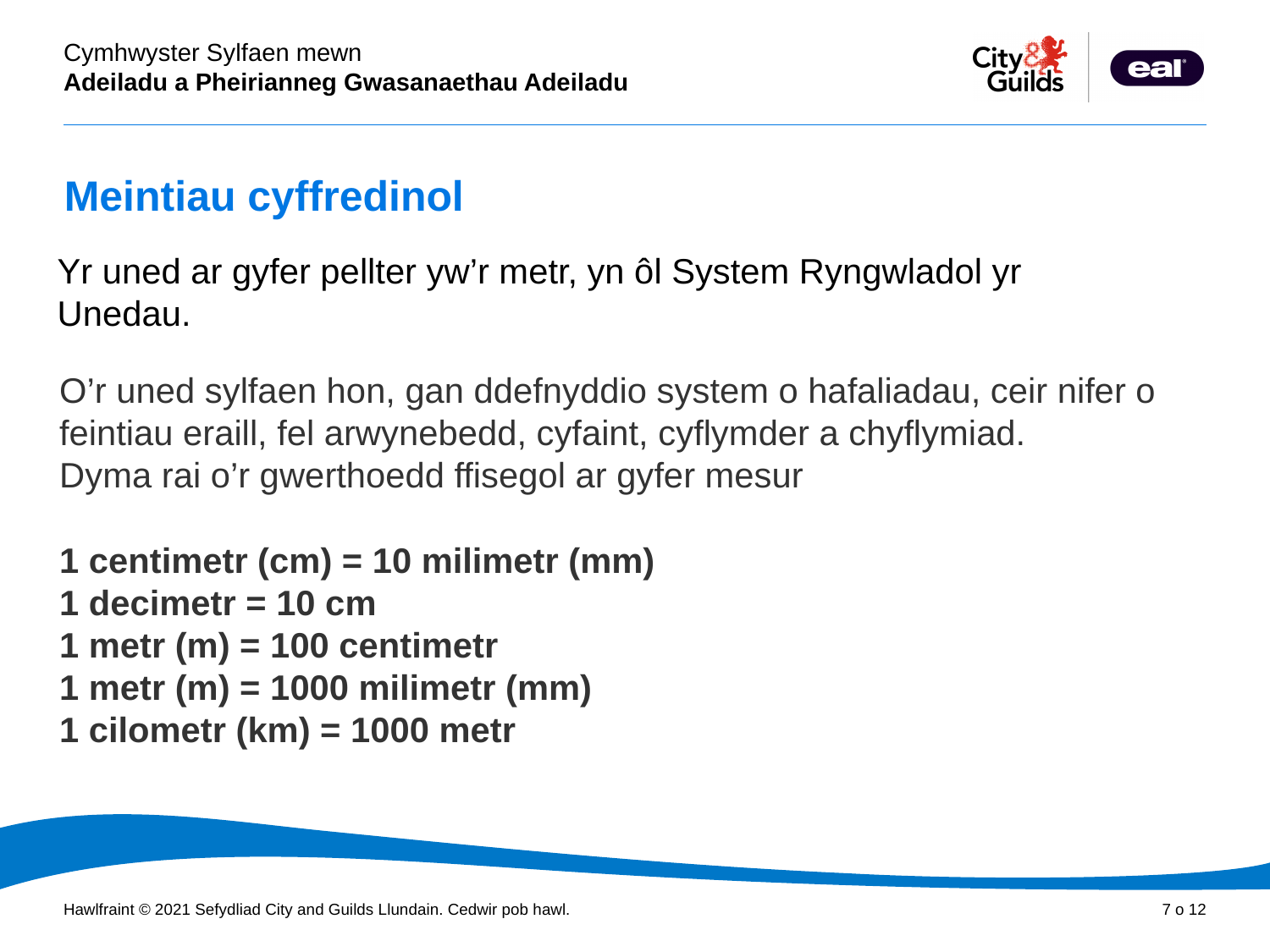

# Meintiau cyffredinol
Yr uned ar gyfer pellter yw’r metr, yn ôl System Ryngwladol yr Unedau.
O’r uned sylfaen hon, gan ddefnyddio system o hafaliadau, ceir nifer o feintiau eraill, fel arwynebedd, cyfaint, cyflymder a chyflymiad.
Dyma rai o’r gwerthoedd ffisegol ar gyfer mesur

1 centimetr (cm) = 10 milimetr (mm)
1 decimetr = 10 cm
1 metr (m) = 100 centimetr
1 metr (m) = 1000 milimetr (mm)
1 cilometr (km) = 1000 metr